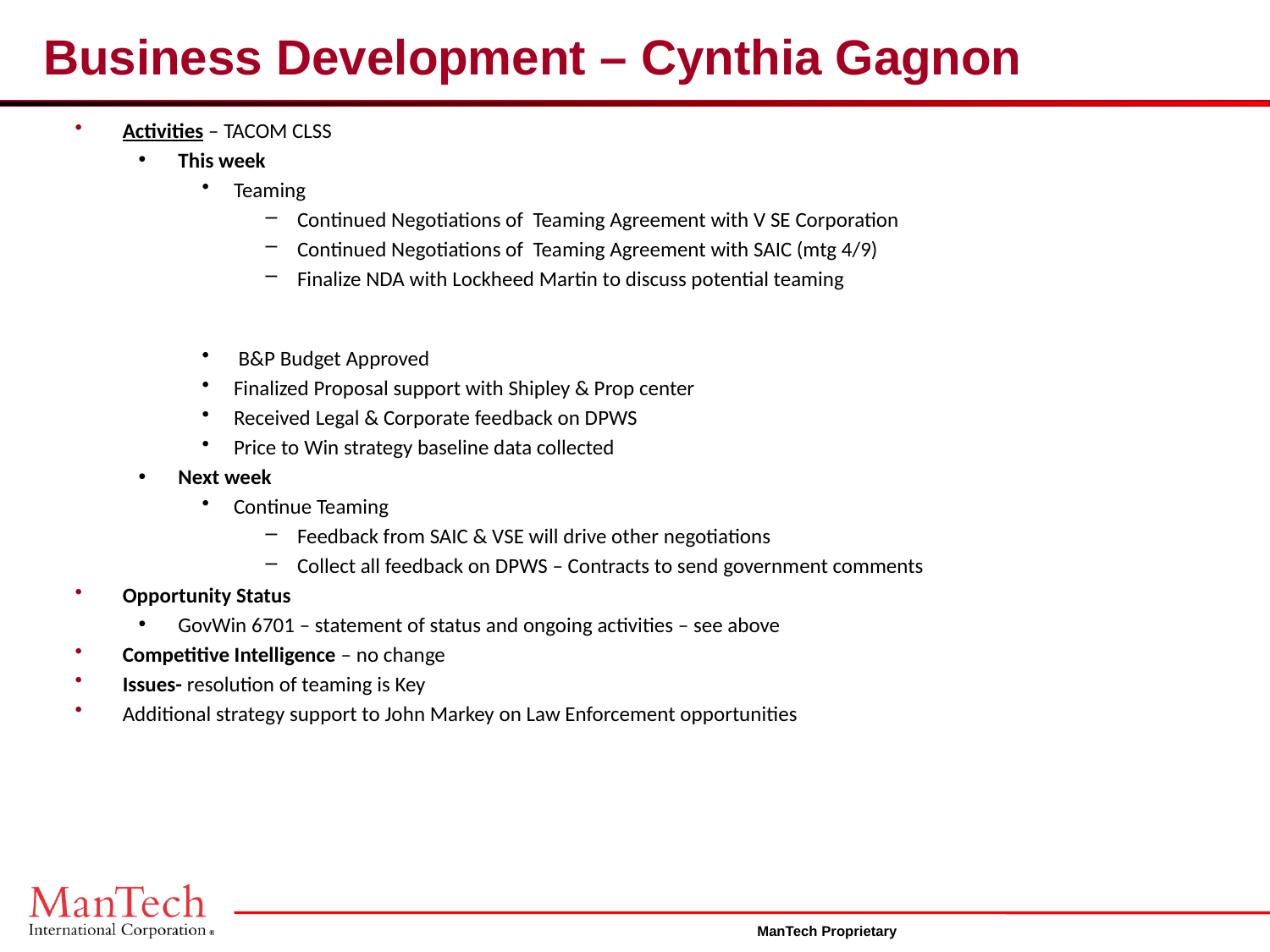

# Business Development – Cynthia Gagnon
Activities – TACOM CLSS
This week
Teaming
Continued Negotiations of  Teaming Agreement with V SE Corporation
Continued Negotiations of  Teaming Agreement with SAIC (mtg 4/9)
Finalize NDA with Lockheed Martin to discuss potential teaming

 B&P Budget Approved
Finalized Proposal support with Shipley & Prop center
Received Legal & Corporate feedback on DPWS
Price to Win strategy baseline data collected
Next week
Continue Teaming
Feedback from SAIC & VSE will drive other negotiations
Collect all feedback on DPWS – Contracts to send government comments
Opportunity Status
GovWin 6701 – statement of status and ongoing activities – see above
Competitive Intelligence – no change
Issues- resolution of teaming is Key
Additional strategy support to John Markey on Law Enforcement opportunities